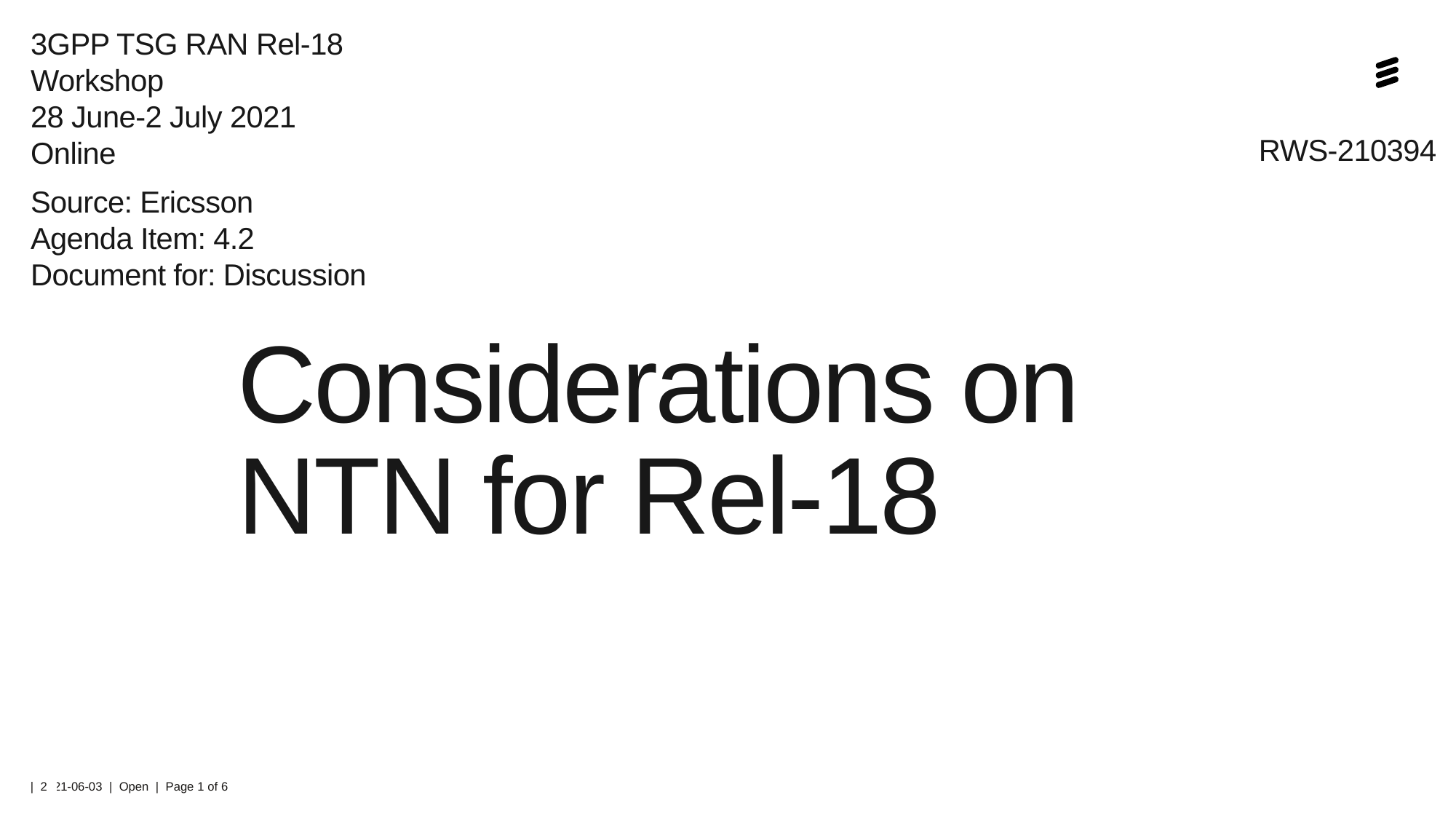

3GPP TSG RAN Rel-18 Workshop
28 June-2 July 2021
Online
Source: Ericsson
Agenda Item: 4.2
Document for: Discussion
RWS-210394
# Considerations on NTN for Rel-18